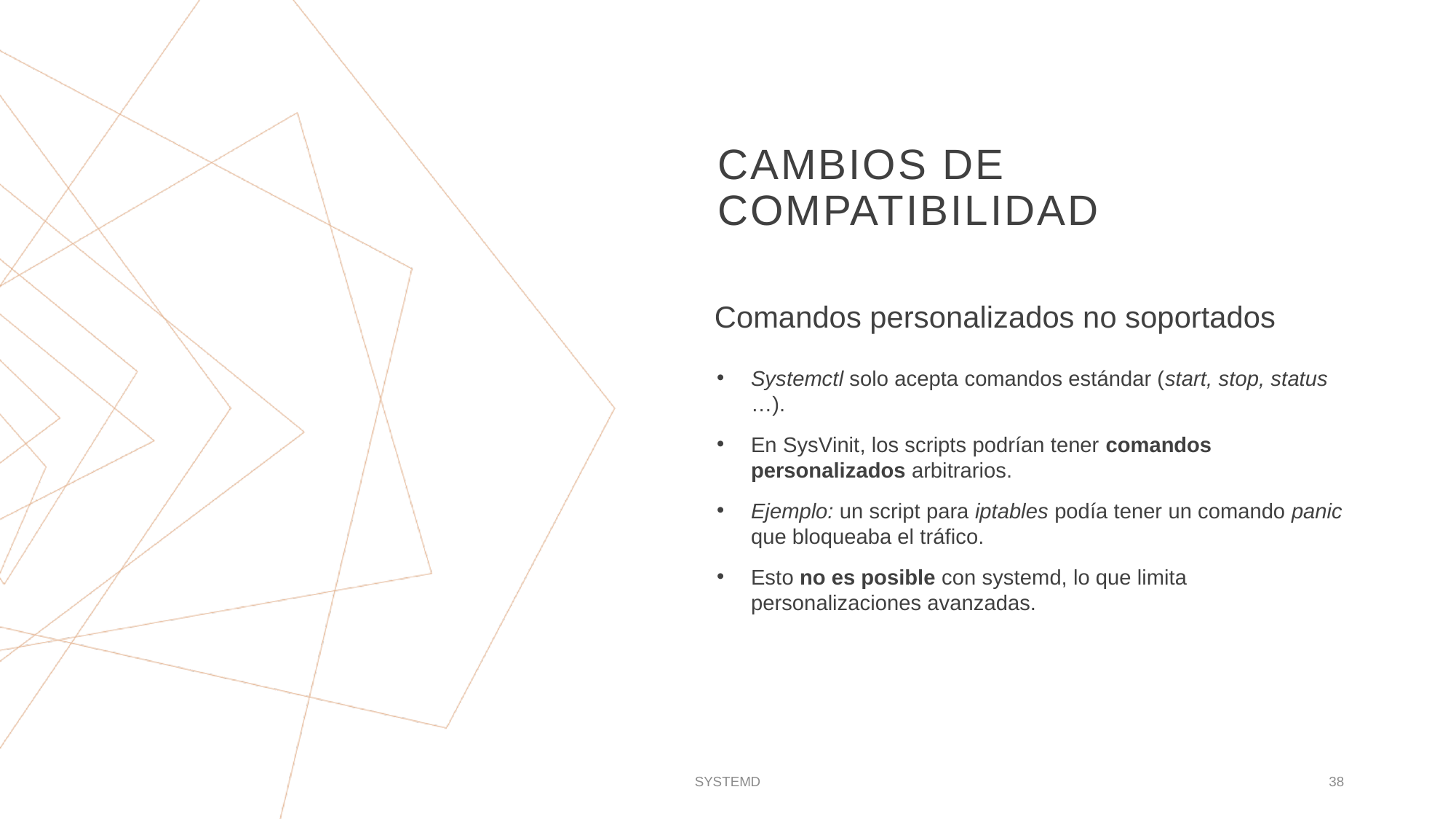

# CAMBIOS DE COMPATIBILIDAD
Comandos personalizados no soportados
Systemctl solo acepta comandos estándar (start, stop, status …).
En SysVinit, los scripts podrían tener comandos personalizados arbitrarios.
Ejemplo: un script para iptables podía tener un comando panic que bloqueaba el tráfico.
Esto no es posible con systemd, lo que limita personalizaciones avanzadas.

SYSTEMD
38